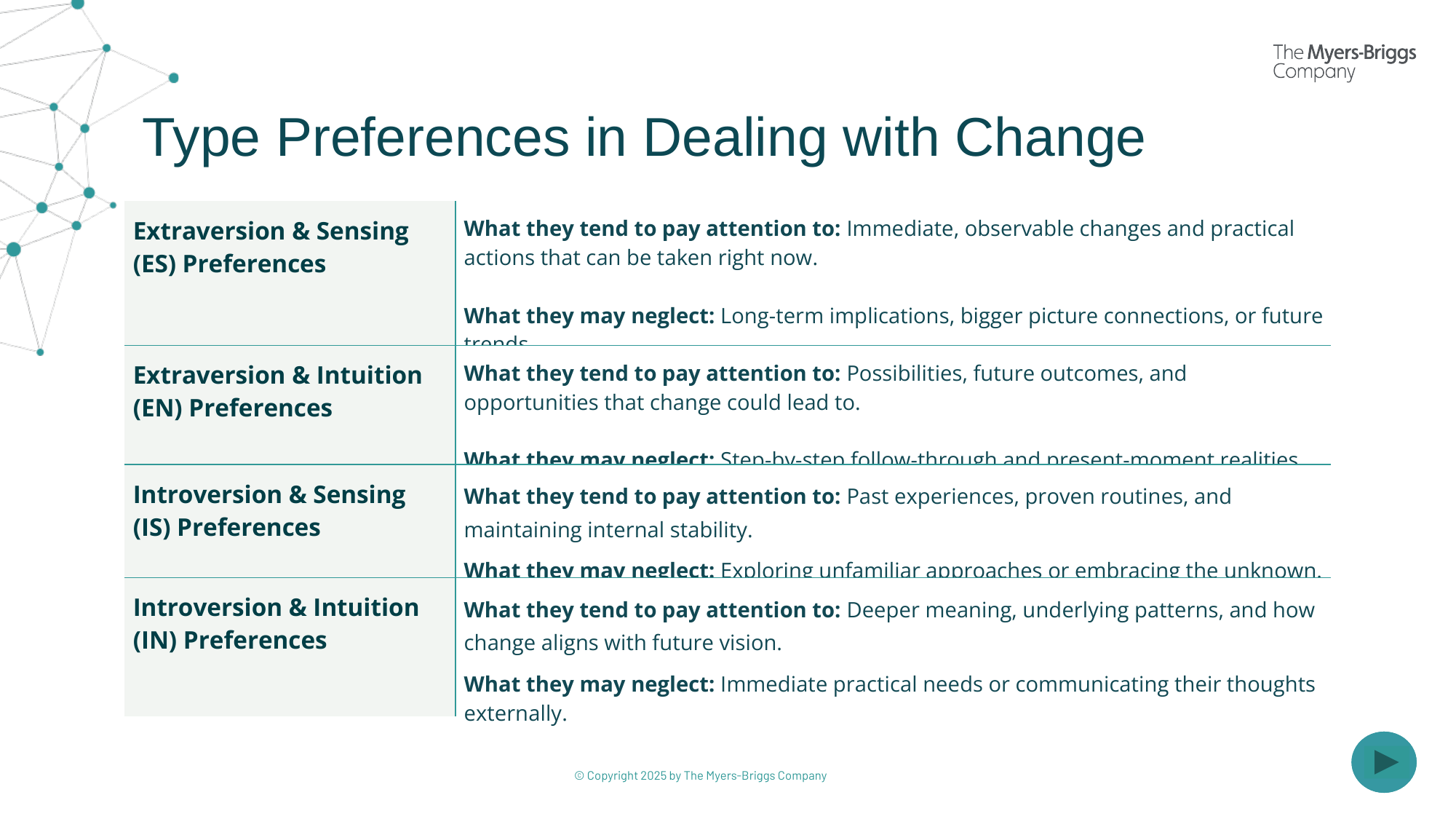

# Type Preferences in Dealing with Change
| Extraversion & Sensing (ES) Preferences | What they tend to pay attention to: Immediate, observable changes and practical actions that can be taken right now. What they may neglect: Long-term implications, bigger picture connections, or future trends. |
| --- | --- |
| Extraversion & Intuition (EN) Preferences | What they tend to pay attention to: Possibilities, future outcomes, and opportunities that change could lead to. What they may neglect: Step-by-step follow-through and present-moment realities. |
| Introversion & Sensing (IS) Preferences | What they tend to pay attention to: Past experiences, proven routines, and maintaining internal stability. What they may neglect: Exploring unfamiliar approaches or embracing the unknown. |
| Introversion & Intuition (IN) Preferences | What they tend to pay attention to: Deeper meaning, underlying patterns, and how change aligns with future vision. What they may neglect: Immediate practical needs or communicating their thoughts externally. |